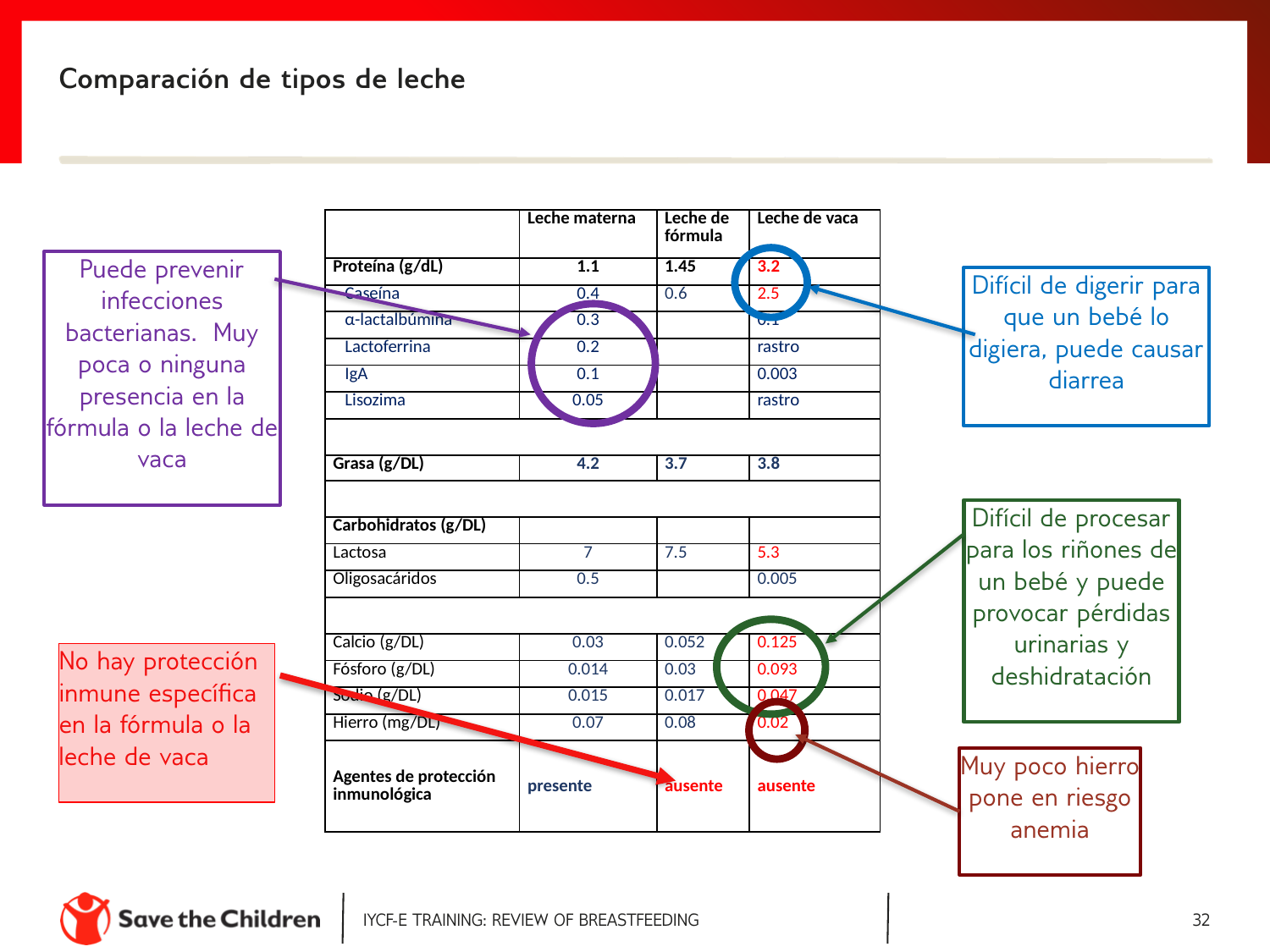

# Comparación de tipos de leche
|  | Leche materna | Leche de fórmula | Leche de vaca |
| --- | --- | --- | --- |
| Proteína (g/dL) | 1.1 | 1.45 | 3.2 |
| Caseína | 0.4 | 0.6 | 2.5 |
| α-lactalbúmina | 0.3 |  | 0.1 |
| Lactoferrina | 0.2 |  | rastro |
| IgA | 0.1 |  | 0.003 |
| Lisozima | 0.05 |  | rastro |
|  |  |  |  |
| Grasa (g/DL) | 4.2 | 3.7 | 3.8 |
|  |  |  |  |
| Carbohidratos (g/DL) |  |  |  |
| Lactosa | 7 | 7.5 | 5.3 |
| Oligosacáridos | 0.5 |  | 0.005 |
|  |  |  |  |
| Calcio (g/DL) | 0.03 | 0.052 | 0.125 |
| Fósforo (g/DL) | 0.014 | 0.03 | 0.093 |
| Sodio (g/DL) | 0.015 | 0.017 | 0.047 |
| Hierro (mg/DL) | 0.07 | 0.08 | 0.02 |
| Agentes de protección inmunológica | presente | ausente | ausente |

Difícil de digerir para que un bebé lo digiera, puede causar diarrea
Puede prevenir infecciones bacterianas.  Muy poca o ninguna presencia en la fórmula o la leche de vaca

Difícil de procesar para los riñones de un bebé y puede provocar pérdidas urinarias y deshidratación

No hay protección inmune específica en la fórmula o la leche de vaca

Muy poco hierro pone en riesgo anemia
IYCF-E TRAINING: REVIEW OF BREASTFEEDING
32